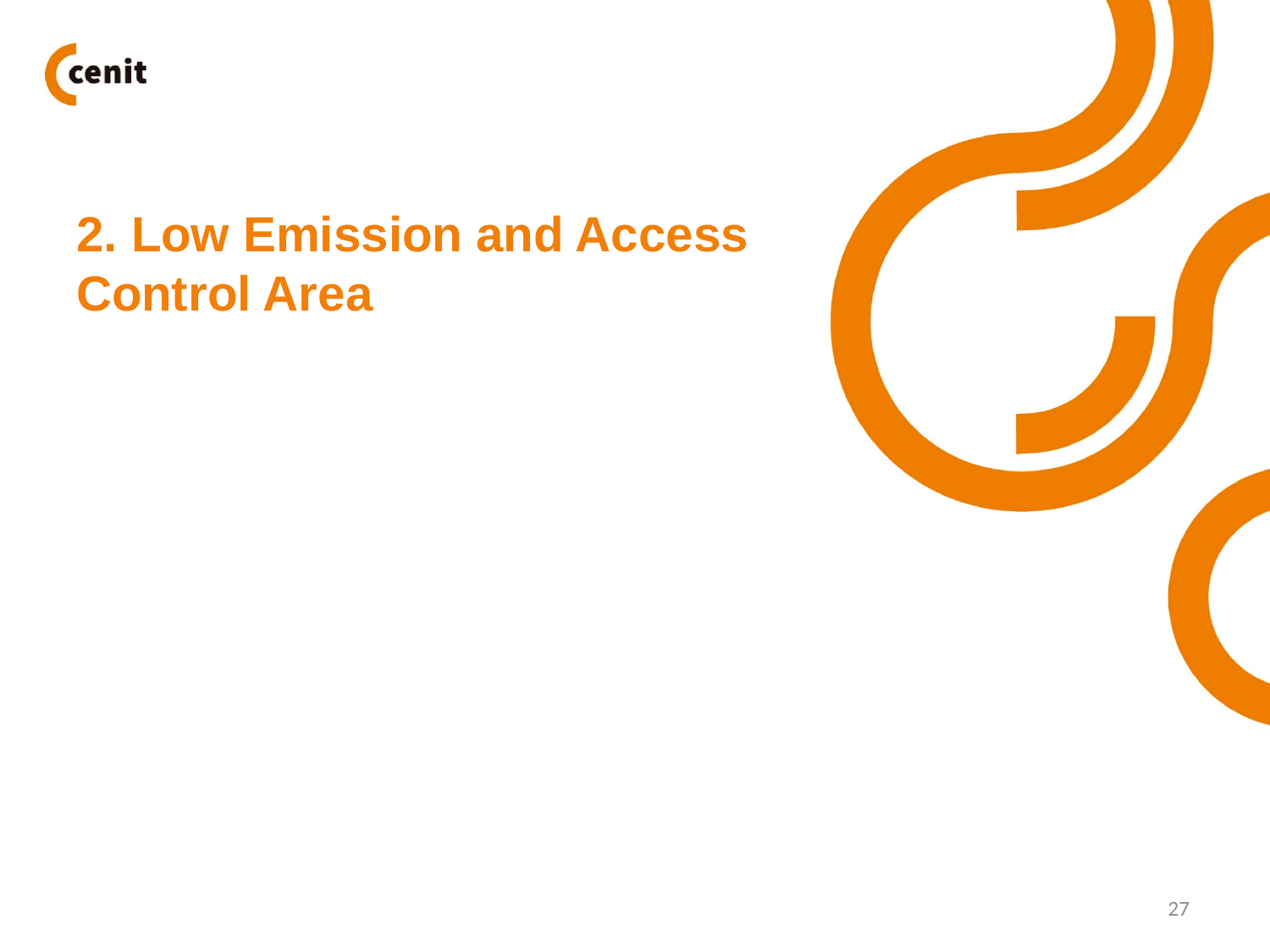

# 2. Low Emission and Access Control Area

27